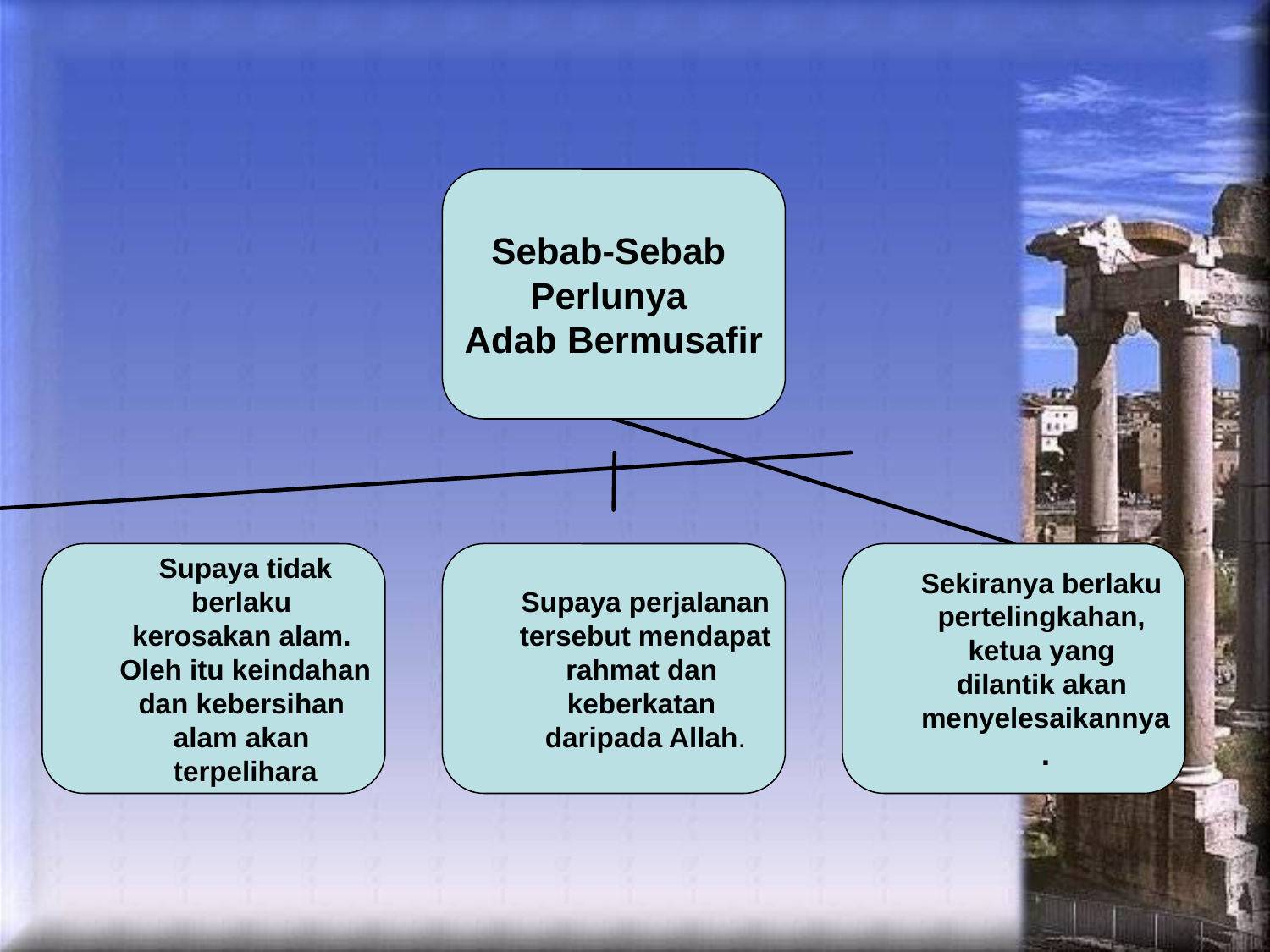

Sebab-Sebab
Perlunya
Adab Bermusafir

Supaya tidak berlaku
kerosakan alam.
Oleh itu keindahan
dan kebersihan
alam akan
terpelihara

Supaya perjalanan
tersebut mendapat
rahmat dan
keberkatan
daripada Allah.

Sekiranya berlaku
pertelingkahan,
ketua yang
dilantik akan
menyelesaikannya.